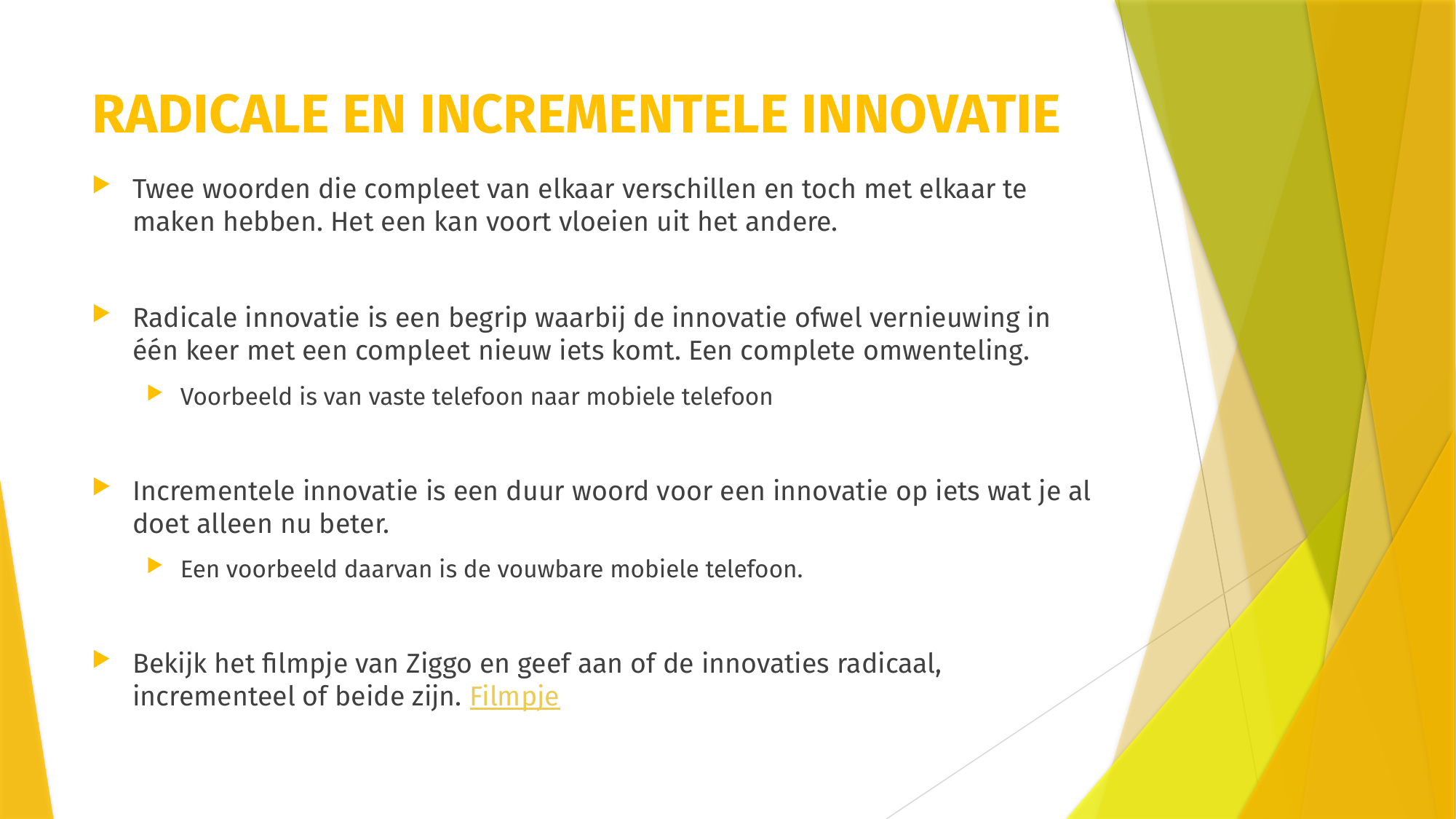

# RADICALE EN INCREMENTELE INNOVATIE
Twee woorden die compleet van elkaar verschillen en toch met elkaar te maken hebben. Het een kan voort vloeien uit het andere.

Radicale innovatie is een begrip waarbij de innovatie ofwel vernieuwing in één keer met een compleet nieuw iets komt. Een complete omwenteling.
Voorbeeld is van vaste telefoon naar mobiele telefoon

Incrementele innovatie is een duur woord voor een innovatie op iets wat je al doet alleen nu beter.
Een voorbeeld daarvan is de vouwbare mobiele telefoon.

Bekijk het filmpje van Ziggo en geef aan of de innovaties radicaal, incrementeel of beide zijn. Filmpje